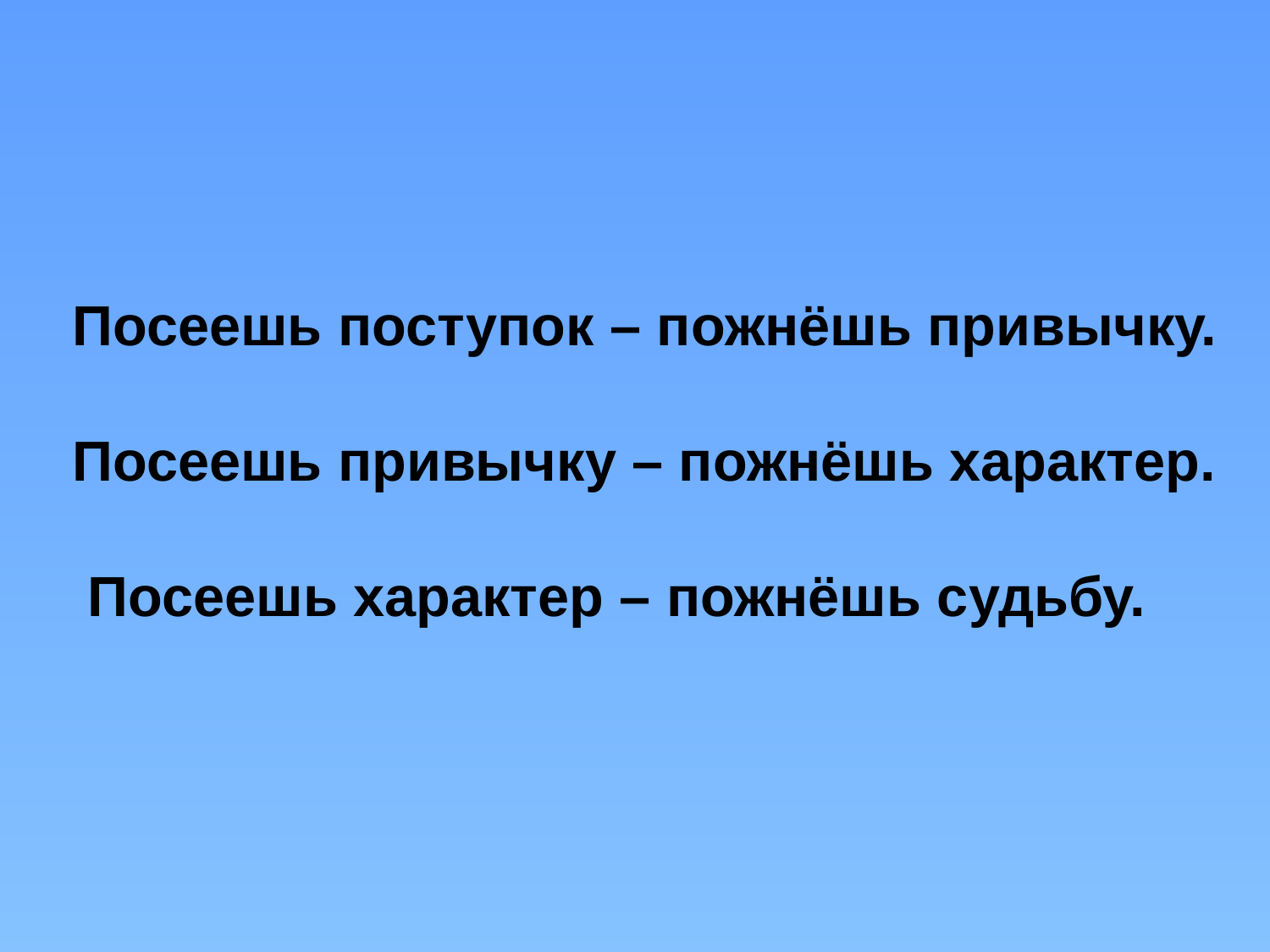

Посеешь поступок – пожнёшь привычку.

Посеешь привычку – пожнёшь характер.

 Посеешь характер – пожнёшь судьбу.